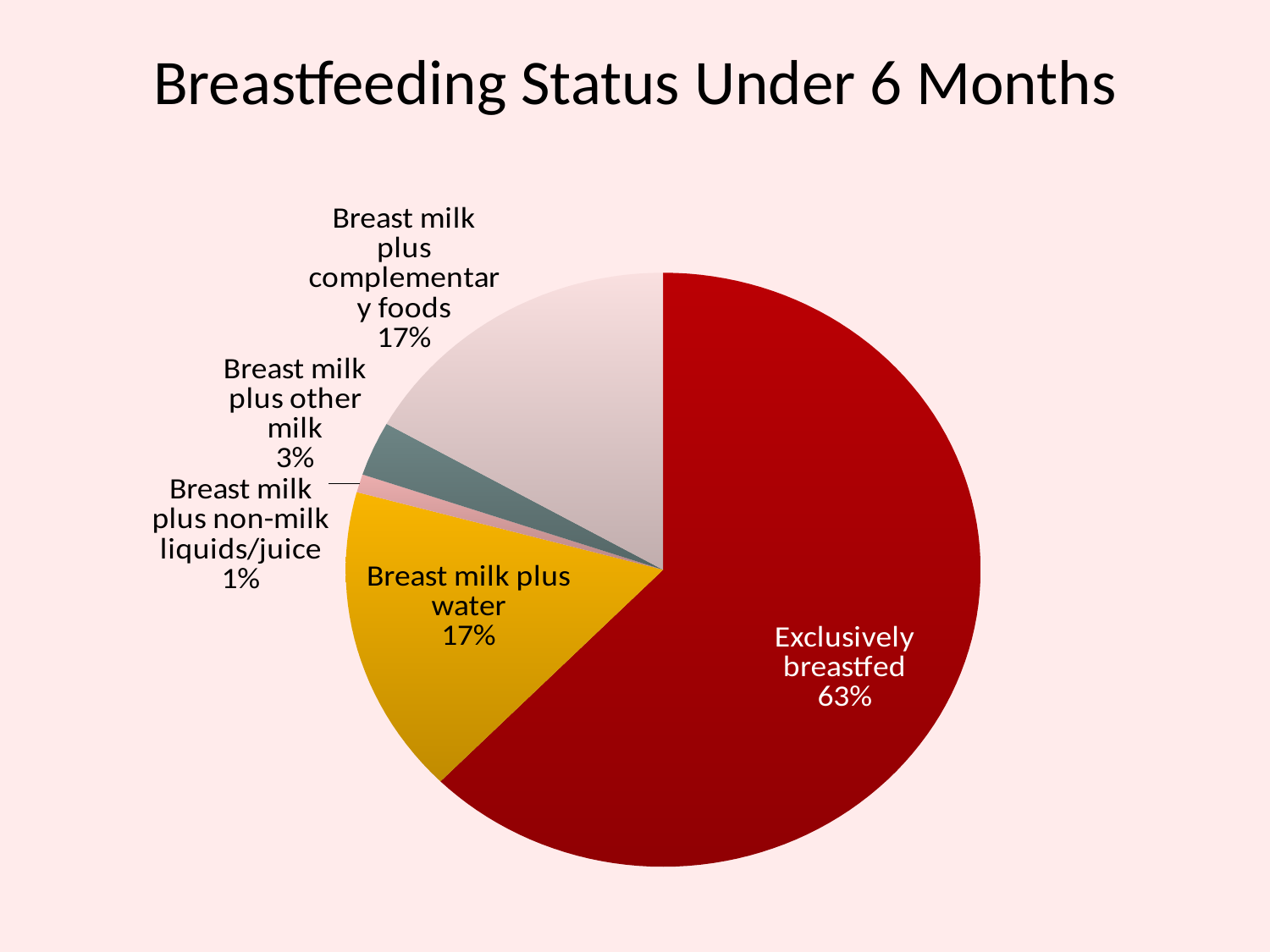

# Breastfeeding Status Under 6 Months

### Chart

| Category | Sales |
|---|---|
| Exclusively breastfed | 63.0 |
| Breast milk plus water | 17.0 |
| Breast milk plus non-milk liquids/juice | 1.0 |
| Breast milk plus other milk | 3.0 |
| Breast milk plus complementary foods | 17.0 |
| Not breastfed | 0.0 |